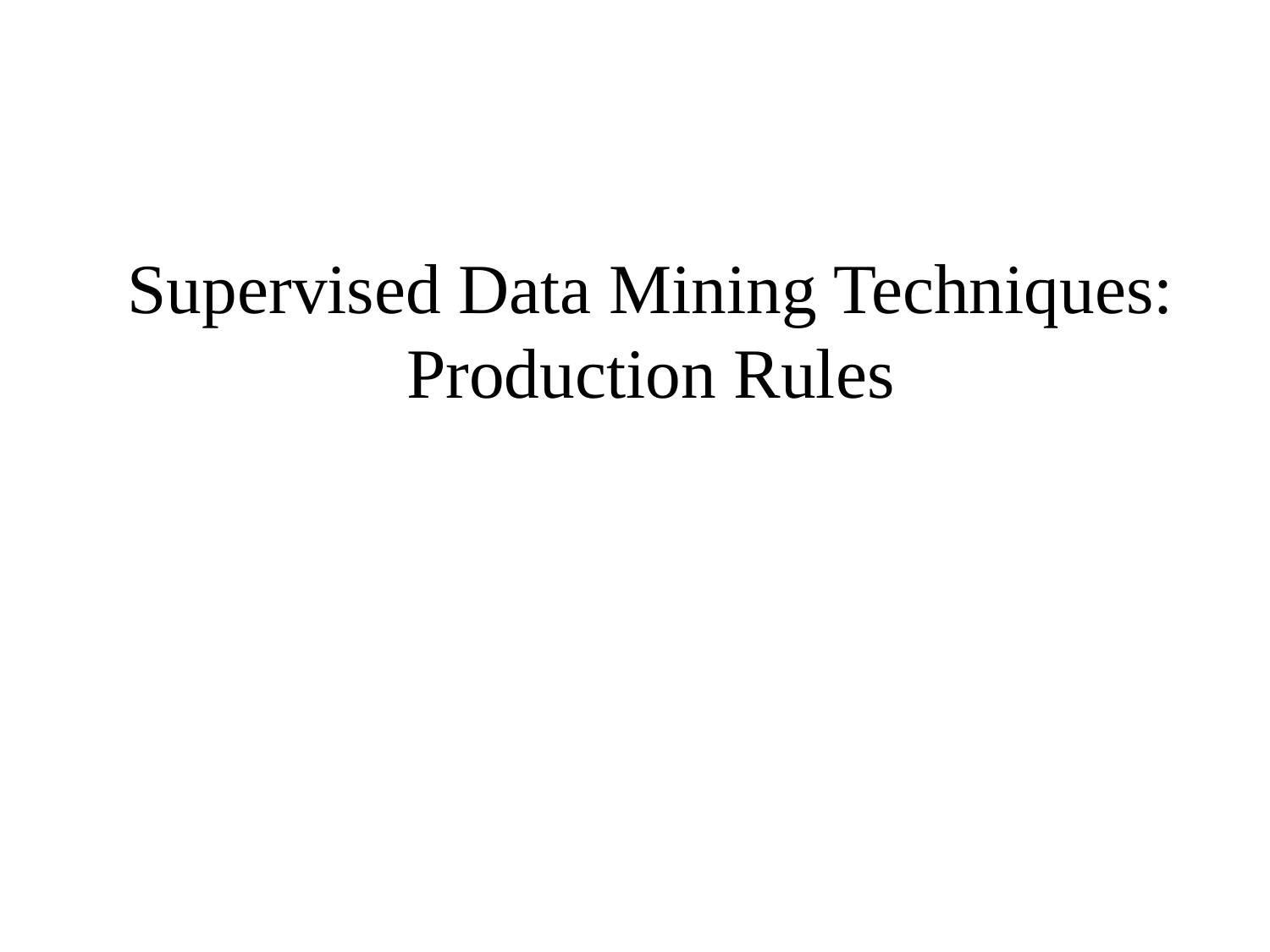

# Supervised Data Mining Techniques: Production Rules